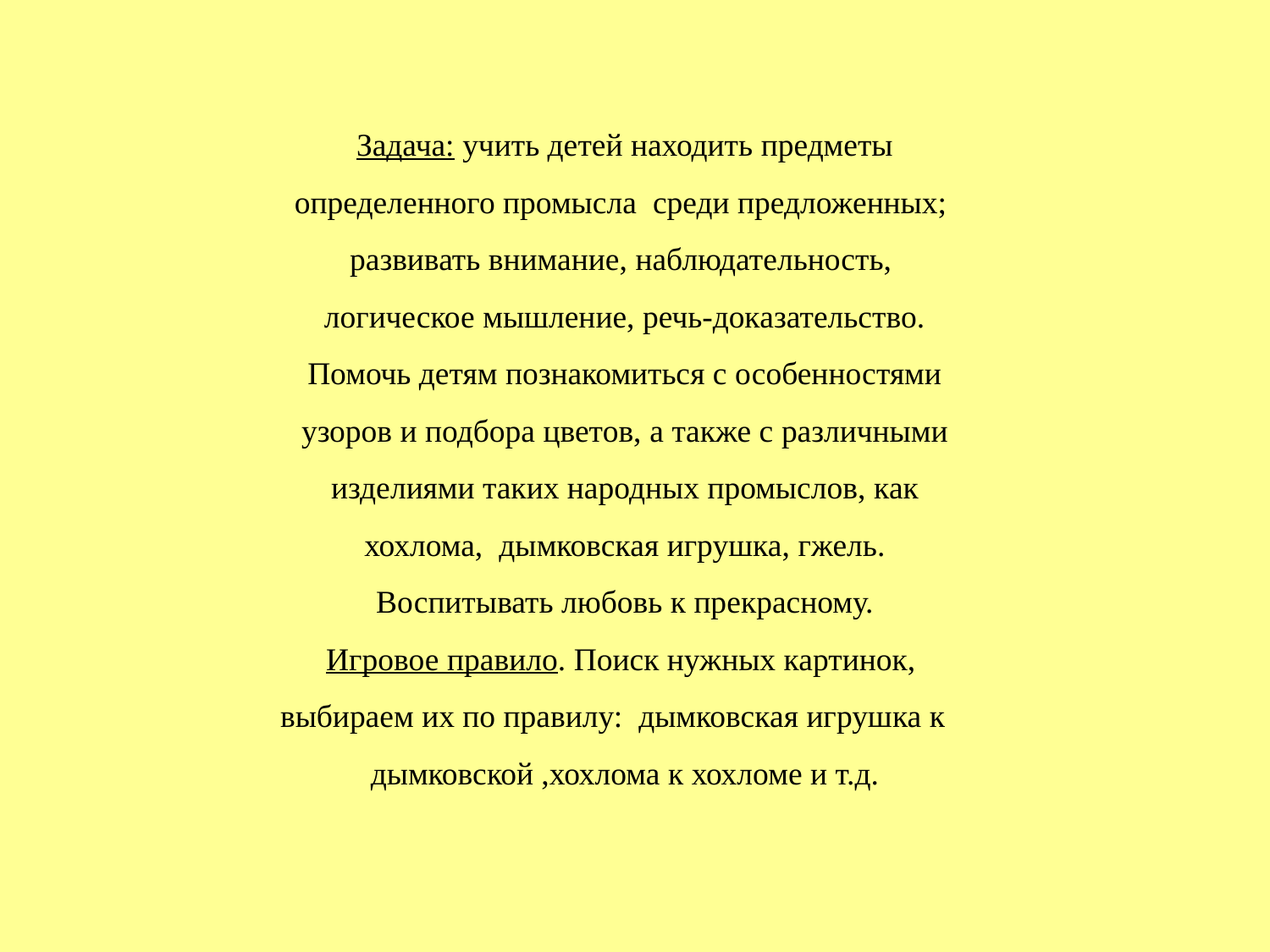

Задача: учить детей находить предметы определенного промысла  среди предложенных;
развивать внимание, наблюдательность,
логическое мышление, речь-доказательство.
Помочь детям познакомиться с особенностями узоров и подбора цветов, а также с различными изделиями таких народных промыслов, как хохлома,  дымковская игрушка, гжель.
Воспитывать любовь к прекрасному.
 Игровое правило. Поиск нужных картинок,   выбираем их по правилу:  дымковская игрушка к    дымковской ,хохлома к хохломе и т.д.